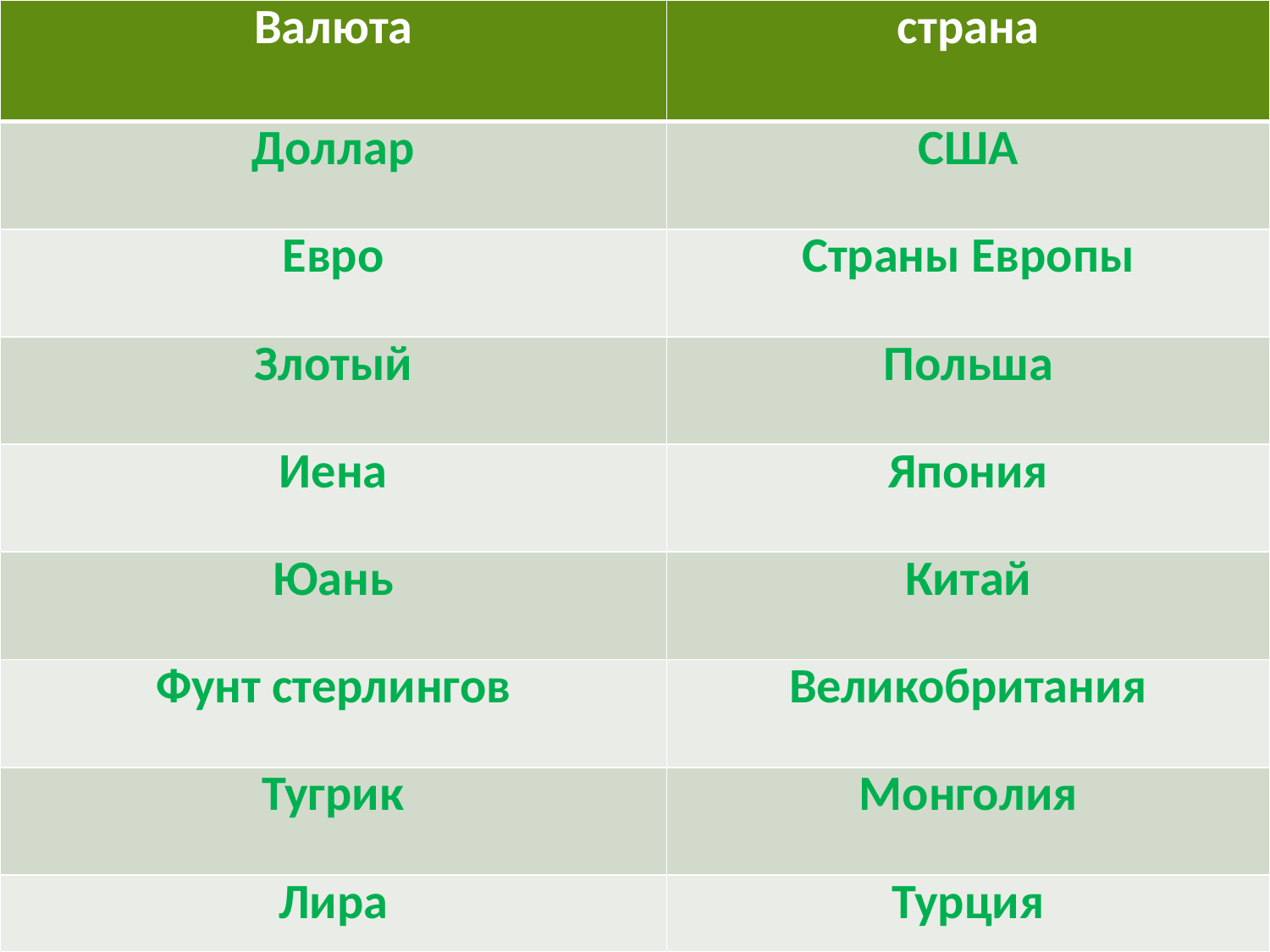

| Валюта | страна |
| --- | --- |
| Доллар | США |
| Евро | Страны Европы |
| Злотый | Польша |
| Иена | Япония |
| Юань | Китай |
| Фунт стерлингов | Великобритания |
| Тугрик | Монголия |
| Лира | Турция |